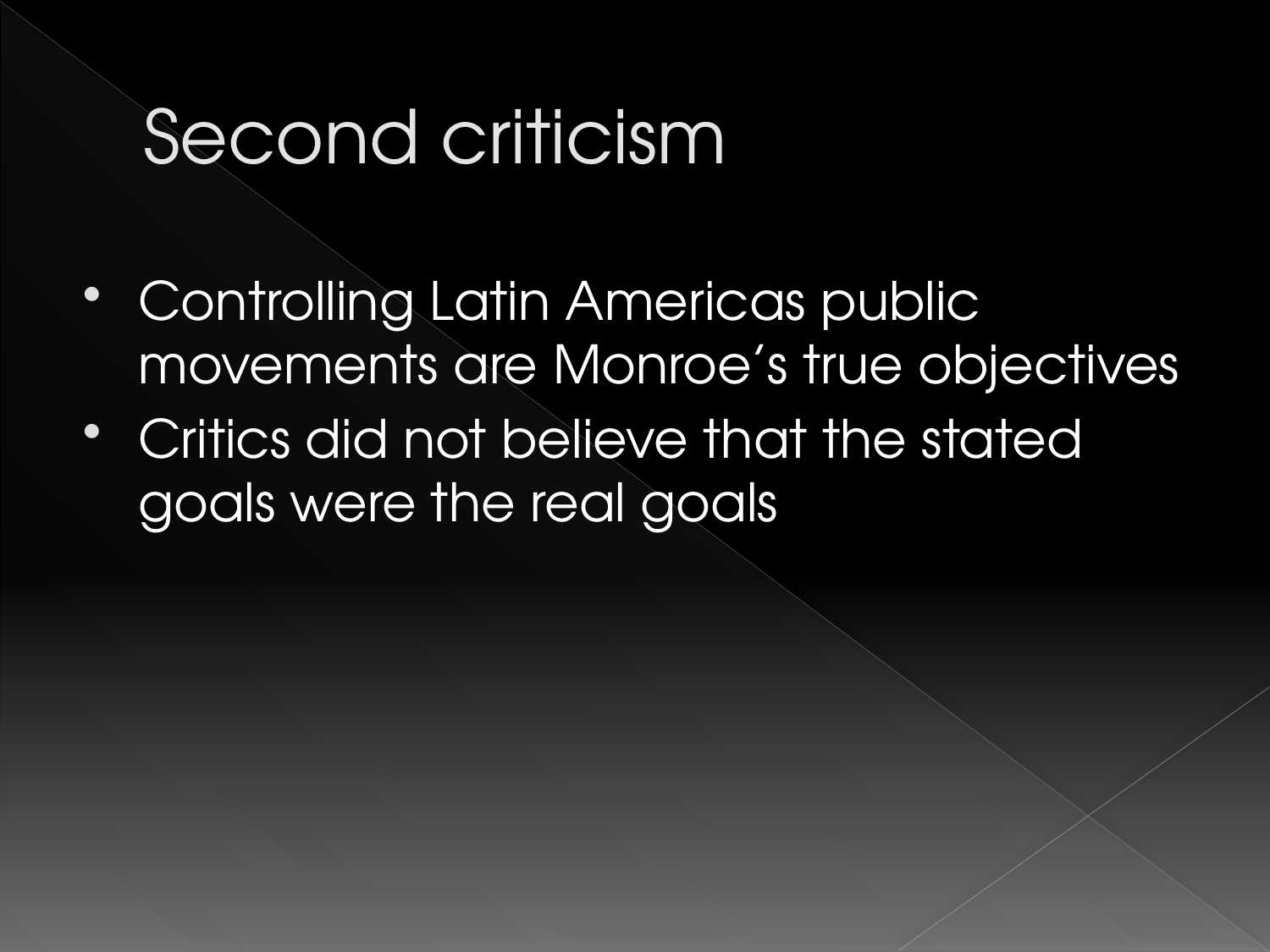

# Second criticism
Controlling Latin Americas public movements are Monroe’s true objectives
Critics did not believe that the stated goals were the real goals